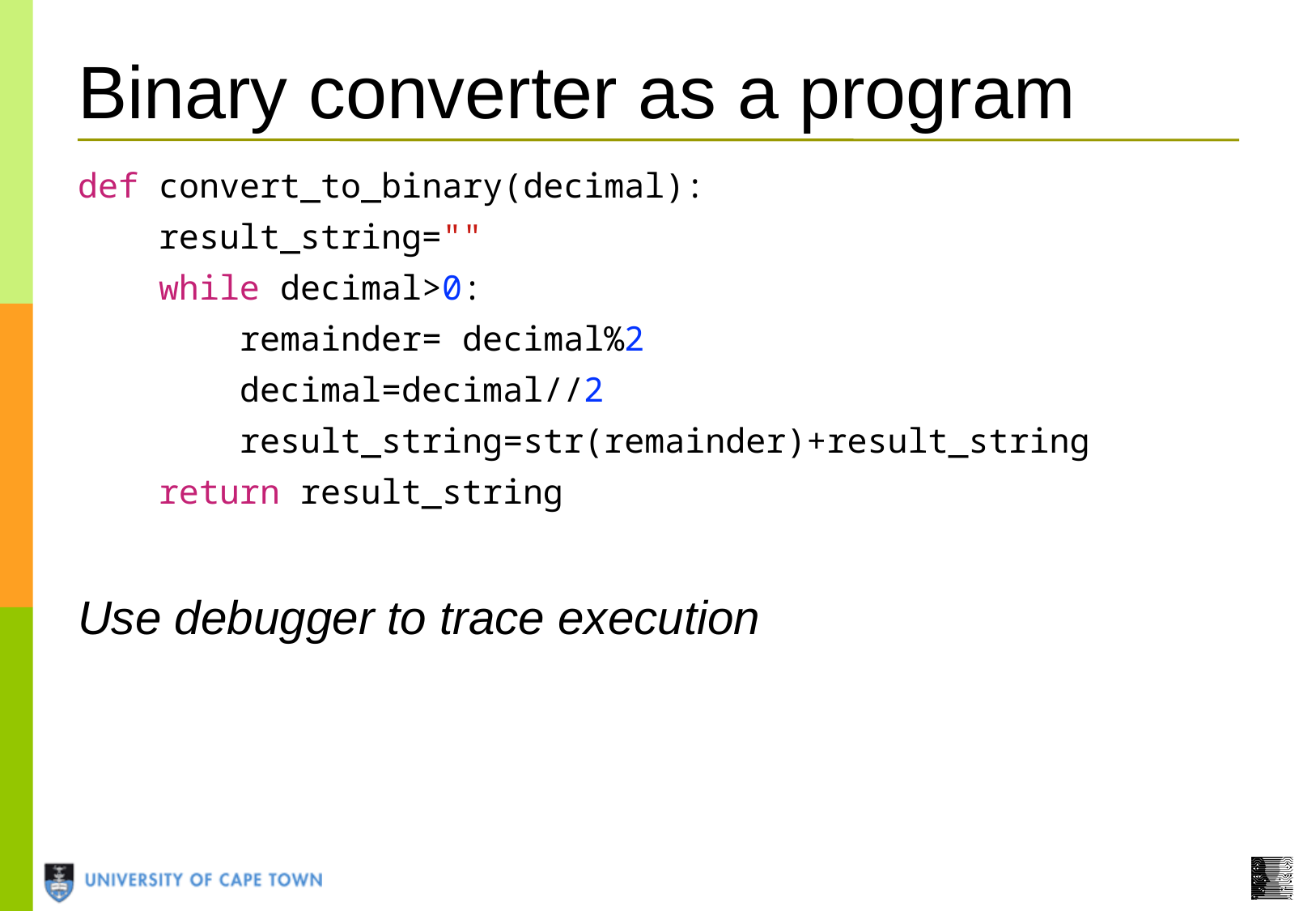

# Binary converter as a program
def convert_to_binary(decimal):
    result_string=""
    while decimal>0:
        remainder= decimal%2
        decimal=decimal//2
        result_string=str(remainder)+result_string
    return result_string

Use debugger to trace execution